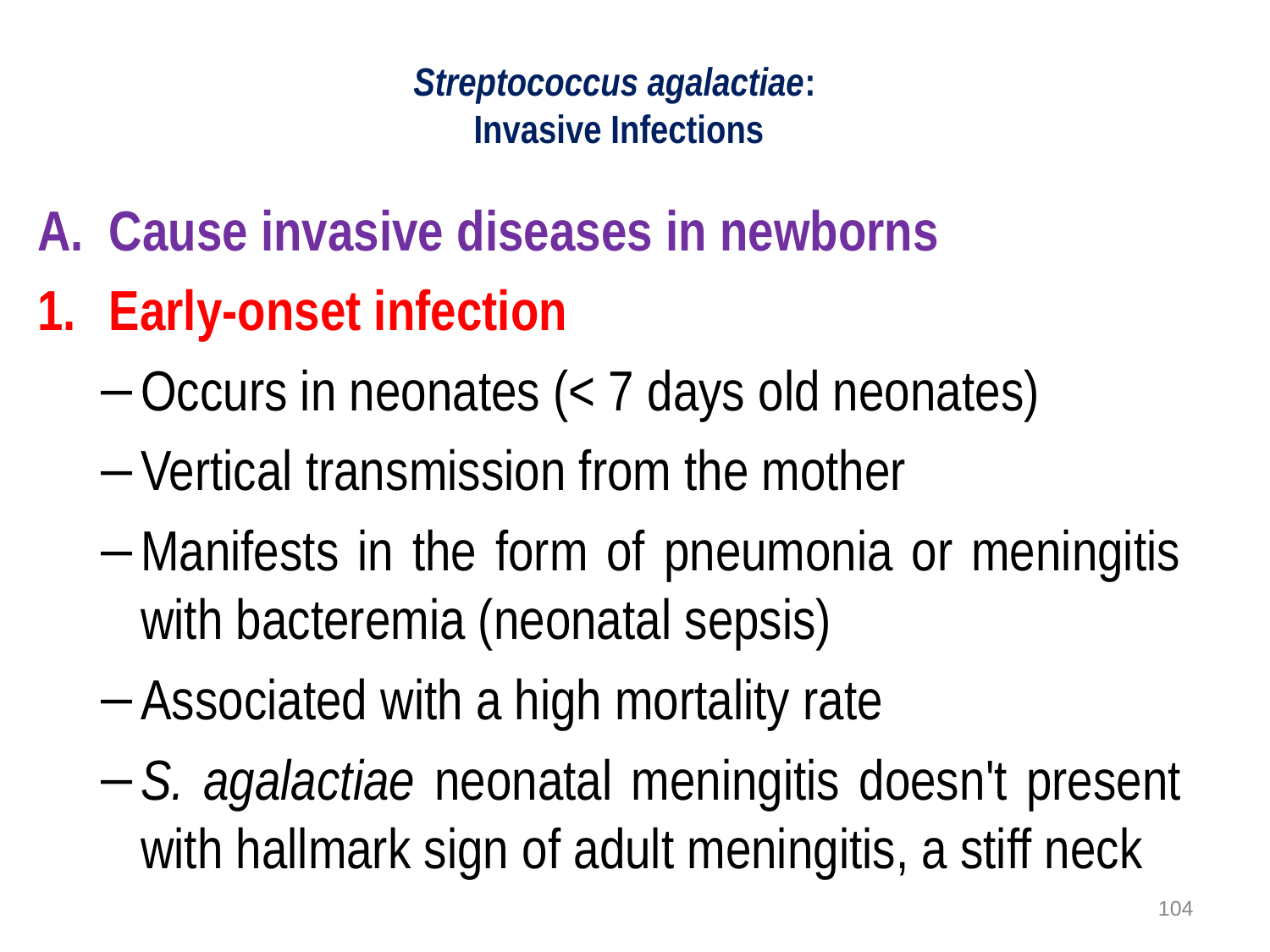

# Streptococcus agalactiae: Invasive Infections
Cause invasive diseases in newborns
Early-onset infection
Occurs in neonates (< 7 days old neonates)
Vertical transmission from the mother
Manifests in the form of pneumonia or meningitis with bacteremia (neonatal sepsis)
Associated with a high mortality rate
S. agalactiae neonatal meningitis doesn't present with hallmark sign of adult meningitis, a stiff neck

104